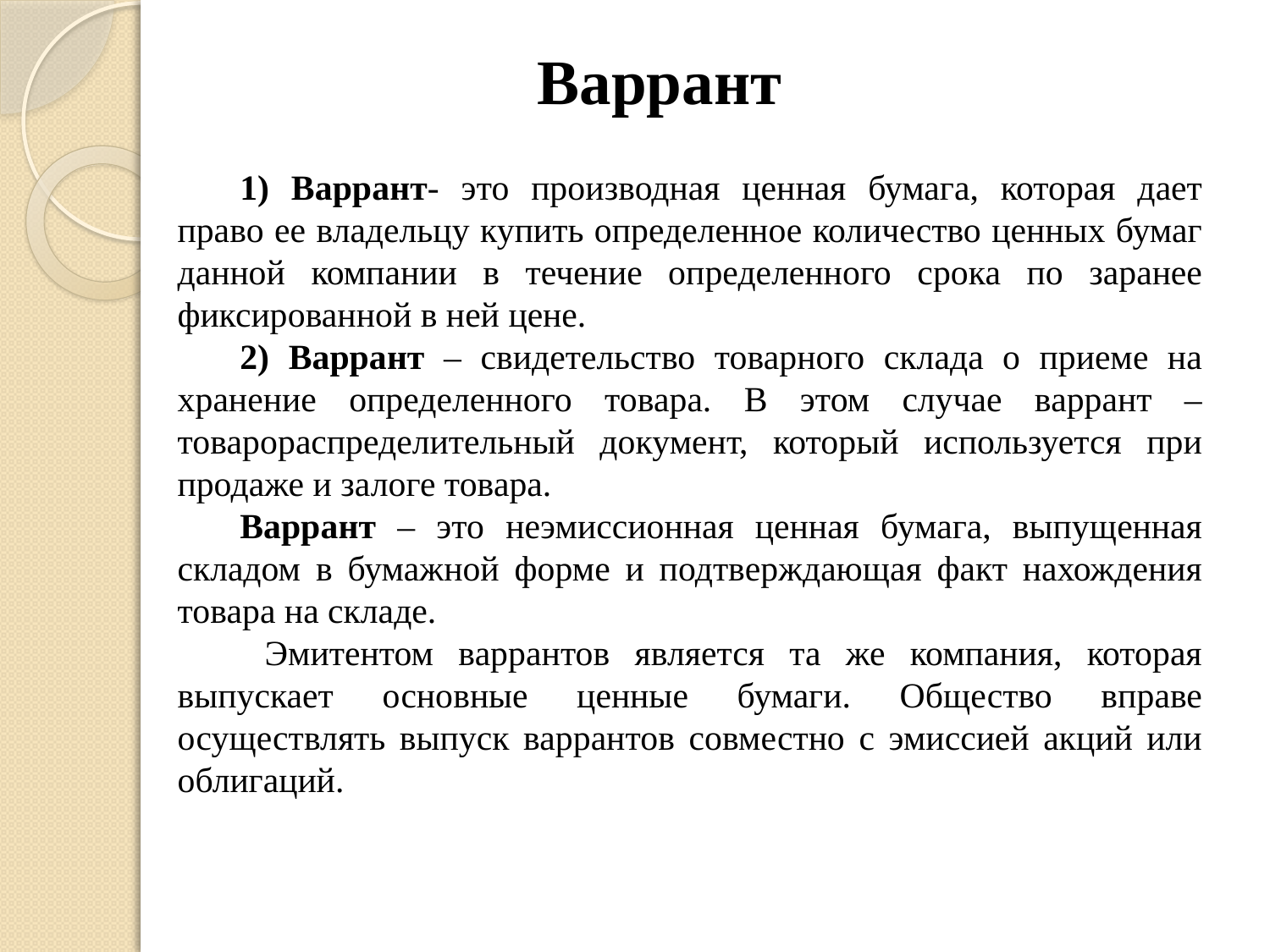

# Варрант

1) Варрант- это производная ценная бумага, которая дает право ее владельцу купить определенное количество ценных бумаг данной компании в течение определенного срока по заранее фиксированной в ней цене.
2) Варрант – свидетельство товарного склада о приеме на хранение определенного товара. В этом случае варрант – товарораспределительный документ, который используется при продаже и залоге товара.
Варрант – это неэмиссионная ценная бумага, выпущенная складом в бумажной форме и подтверждающая факт нахождения товара на складе.
 Эмитентом варрантов является та же компания, которая выпускает основные ценные бумаги. Общество вправе осуществлять выпуск варрантов совместно с эмиссией акций или облигаций.